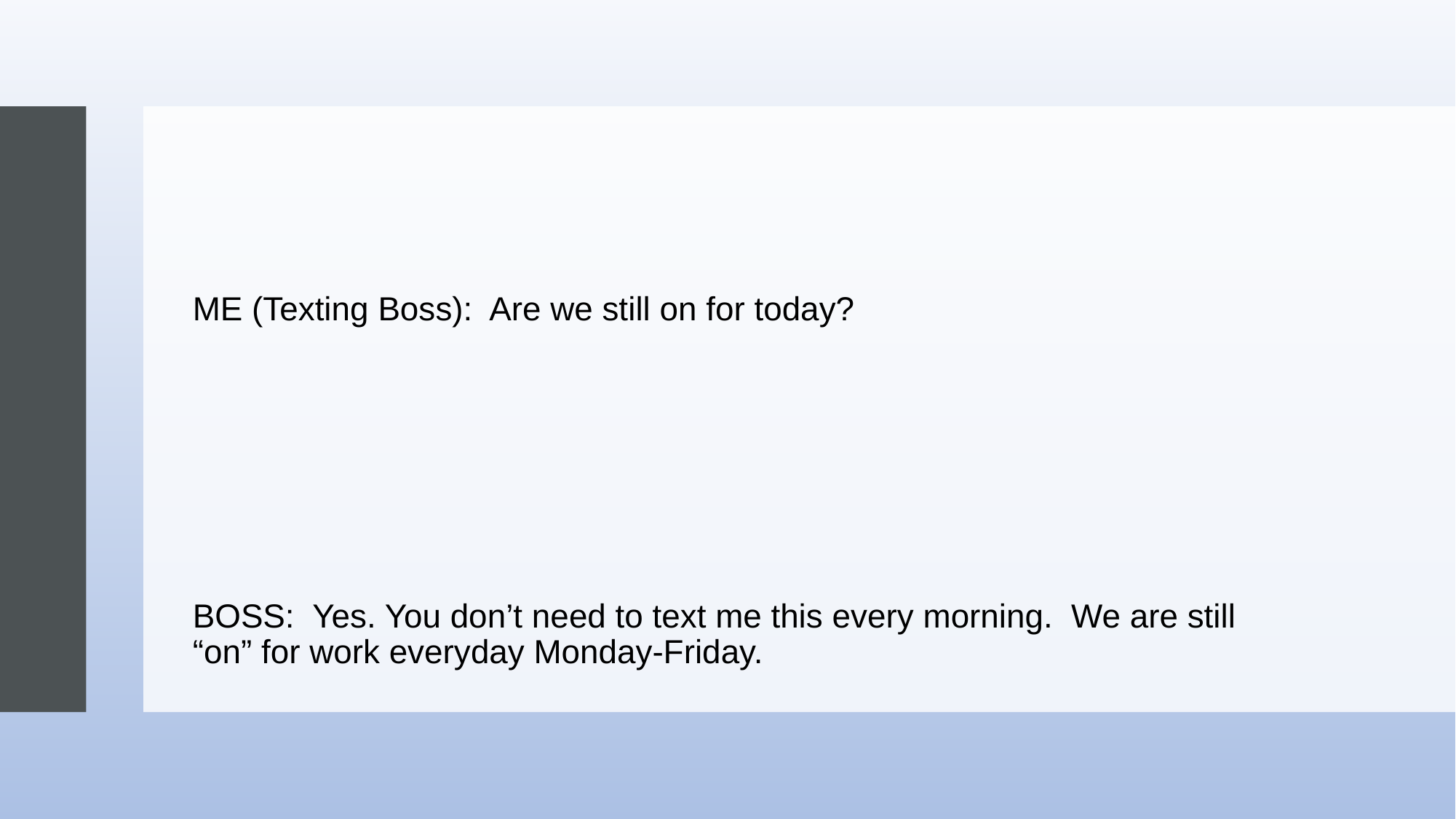

ME (Texting Boss):  Are we still on for today?

BOSS:  Yes. You don’t need to text me this every morning.  We are still “on” for work everyday Monday-Friday.